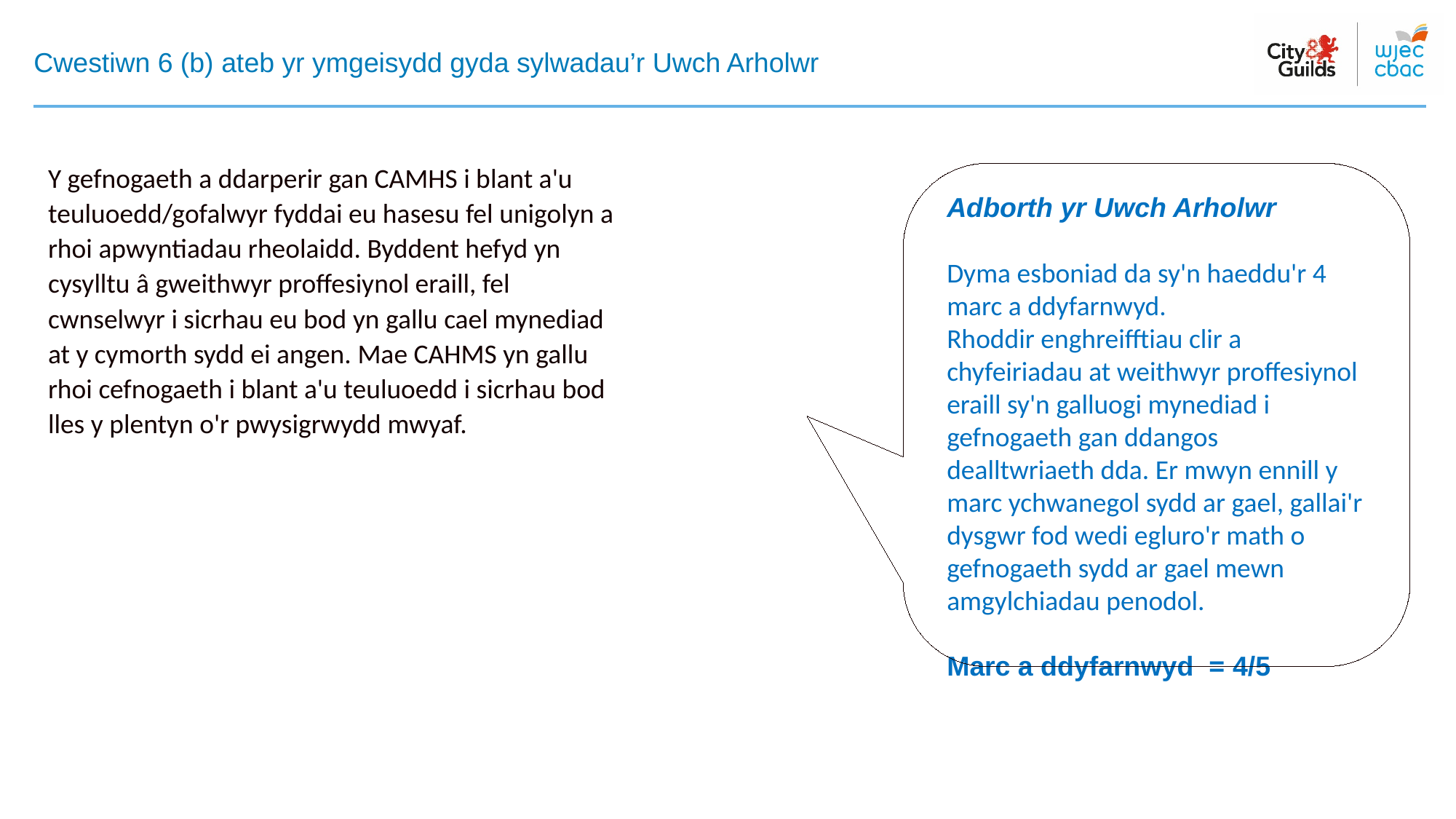

# Cwestiwn 6 (b) ateb yr ymgeisydd gyda sylwadau’r Uwch Arholwr
Y gefnogaeth a ddarperir gan CAMHS i blant a'u teuluoedd/gofalwyr fyddai eu hasesu fel unigolyn a rhoi apwyntiadau rheolaidd. Byddent hefyd yn cysylltu â gweithwyr proffesiynol eraill, fel cwnselwyr i sicrhau eu bod yn gallu cael mynediad at y cymorth sydd ei angen. Mae CAHMS yn gallu rhoi cefnogaeth i blant a'u teuluoedd i sicrhau bod lles y plentyn o'r pwysigrwydd mwyaf.

Adborth yr Uwch Arholwr

Dyma esboniad da sy'n haeddu'r 4 marc a ddyfarnwyd.
Rhoddir enghreifftiau clir a chyfeiriadau at weithwyr proffesiynol eraill sy'n galluogi mynediad i gefnogaeth gan ddangos dealltwriaeth dda. Er mwyn ennill y marc ychwanegol sydd ar gael, gallai'r dysgwr fod wedi egluro'r math o gefnogaeth sydd ar gael mewn amgylchiadau penodol.

Marc a ddyfarnwyd  = 4/5